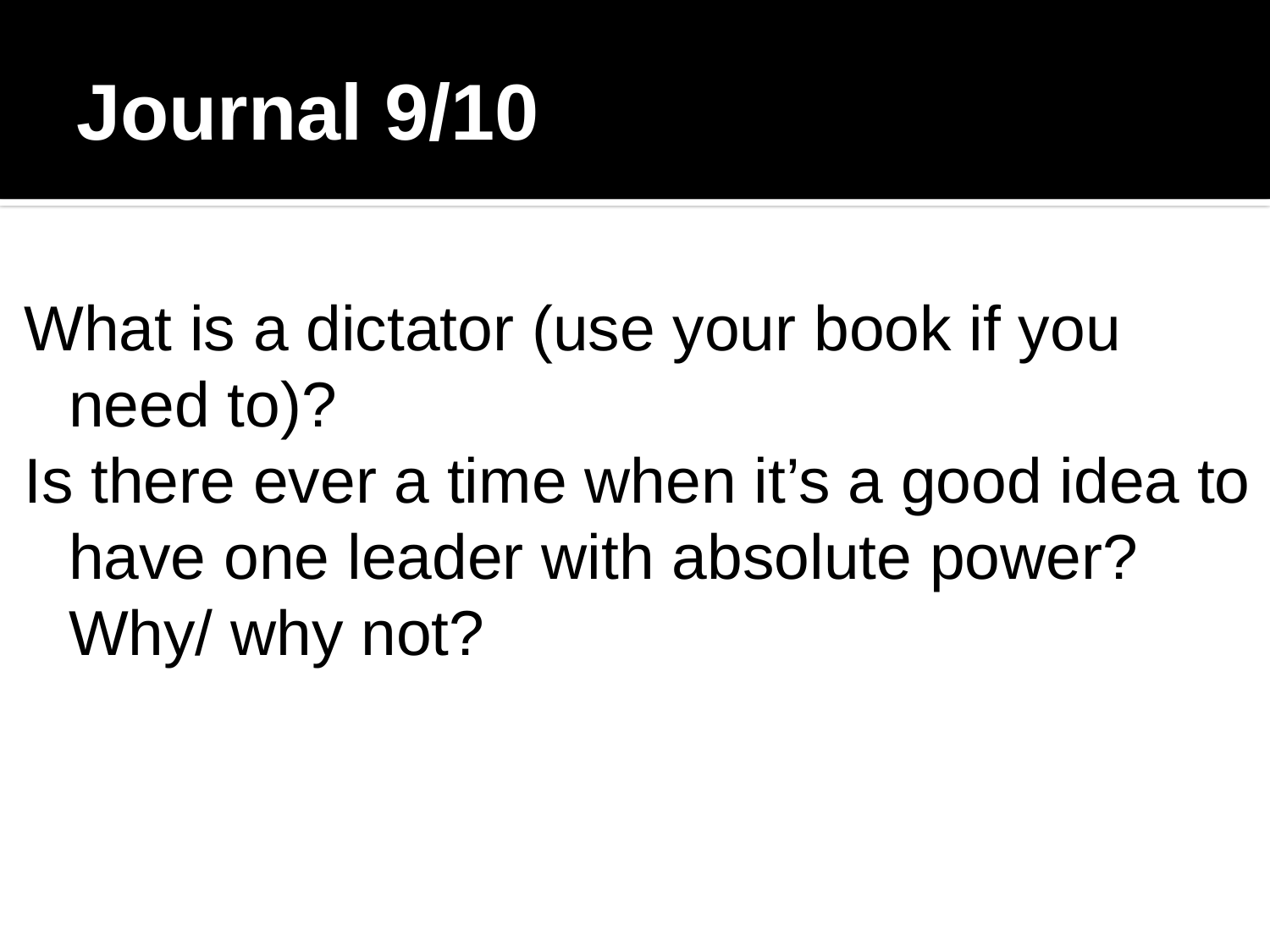

# Journal 9/10
What is a dictator (use your book if you need to)?
Is there ever a time when it’s a good idea to have one leader with absolute power? Why/ why not?